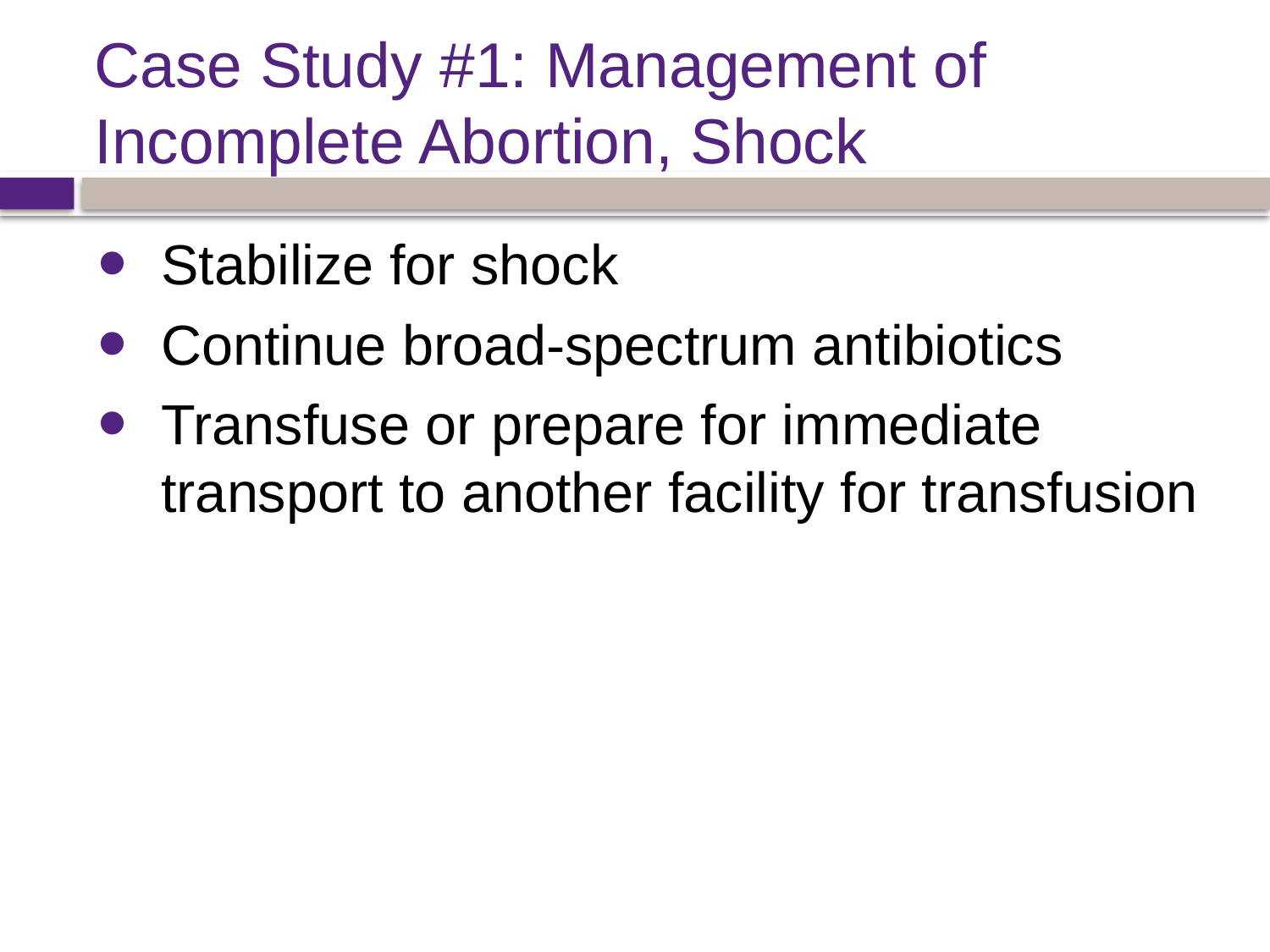

# Case Study #1: Management of Incomplete Abortion, Shock
Stabilize for shock
Continue broad-spectrum antibiotics
Transfuse or prepare for immediate transport to another facility for transfusion